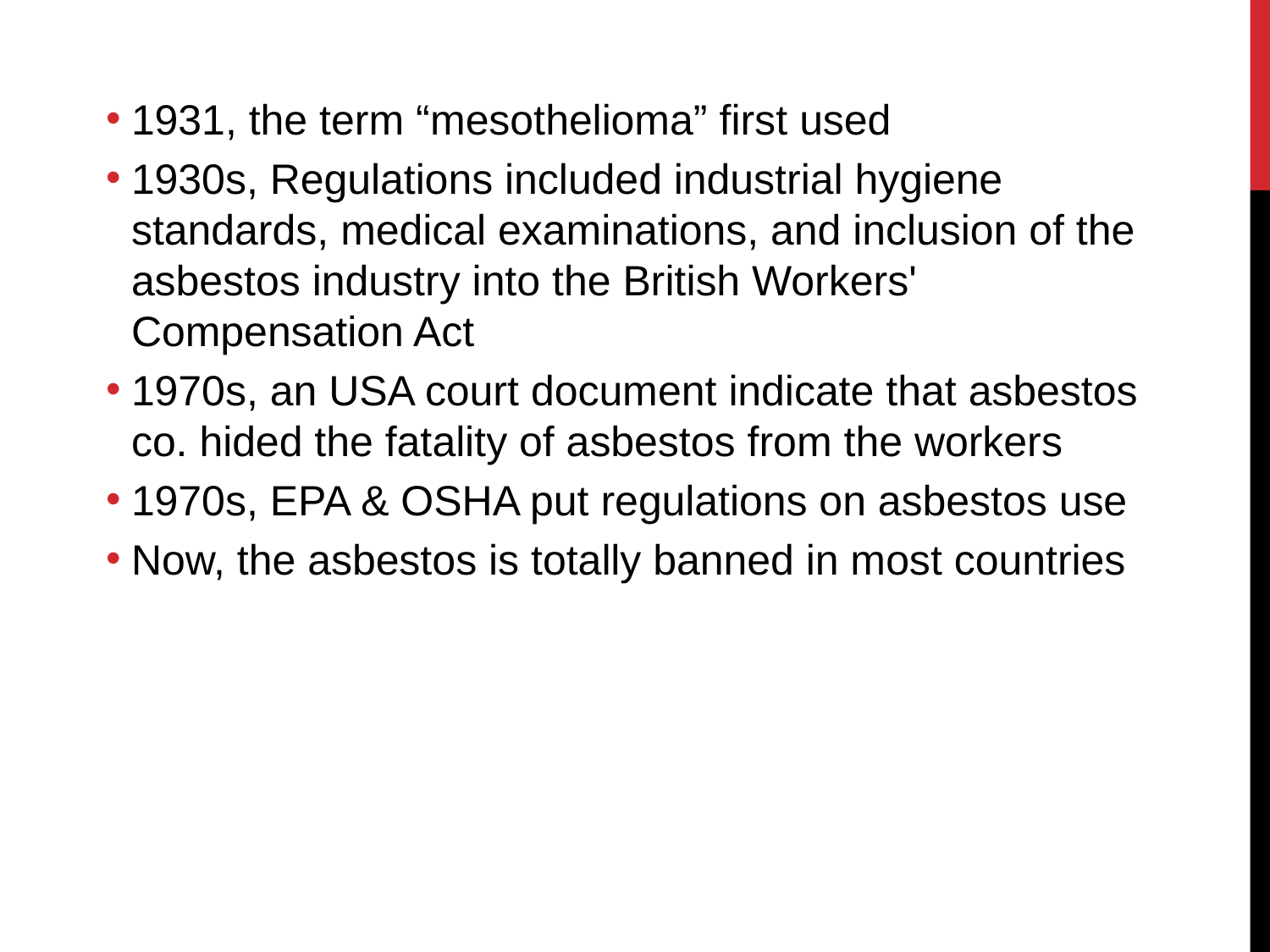

1931, the term “mesothelioma” first used
1930s, Regulations included industrial hygiene standards, medical examinations, and inclusion of the asbestos industry into the British Workers' Compensation Act
1970s, an USA court document indicate that asbestos co. hided the fatality of asbestos from the workers
1970s, EPA & OSHA put regulations on asbestos use
Now, the asbestos is totally banned in most countries